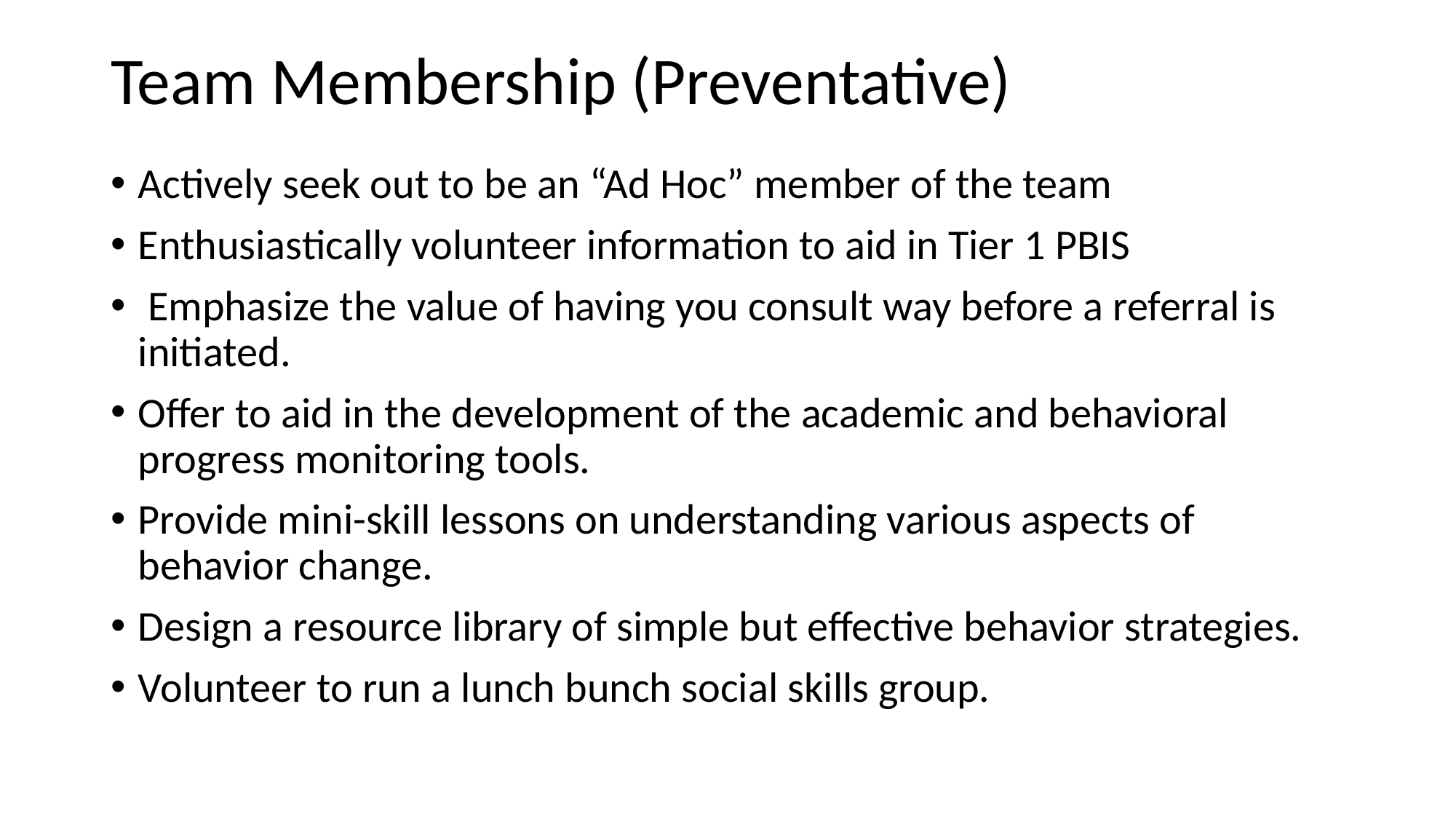

# Team Membership (Preventative)
Actively seek out to be an “Ad Hoc” member of the team
Enthusiastically volunteer information to aid in Tier 1 PBIS
 Emphasize the value of having you consult way before a referral is initiated.
Offer to aid in the development of the academic and behavioral progress monitoring tools.
Provide mini-skill lessons on understanding various aspects of behavior change.
Design a resource library of simple but effective behavior strategies.
Volunteer to run a lunch bunch social skills group.